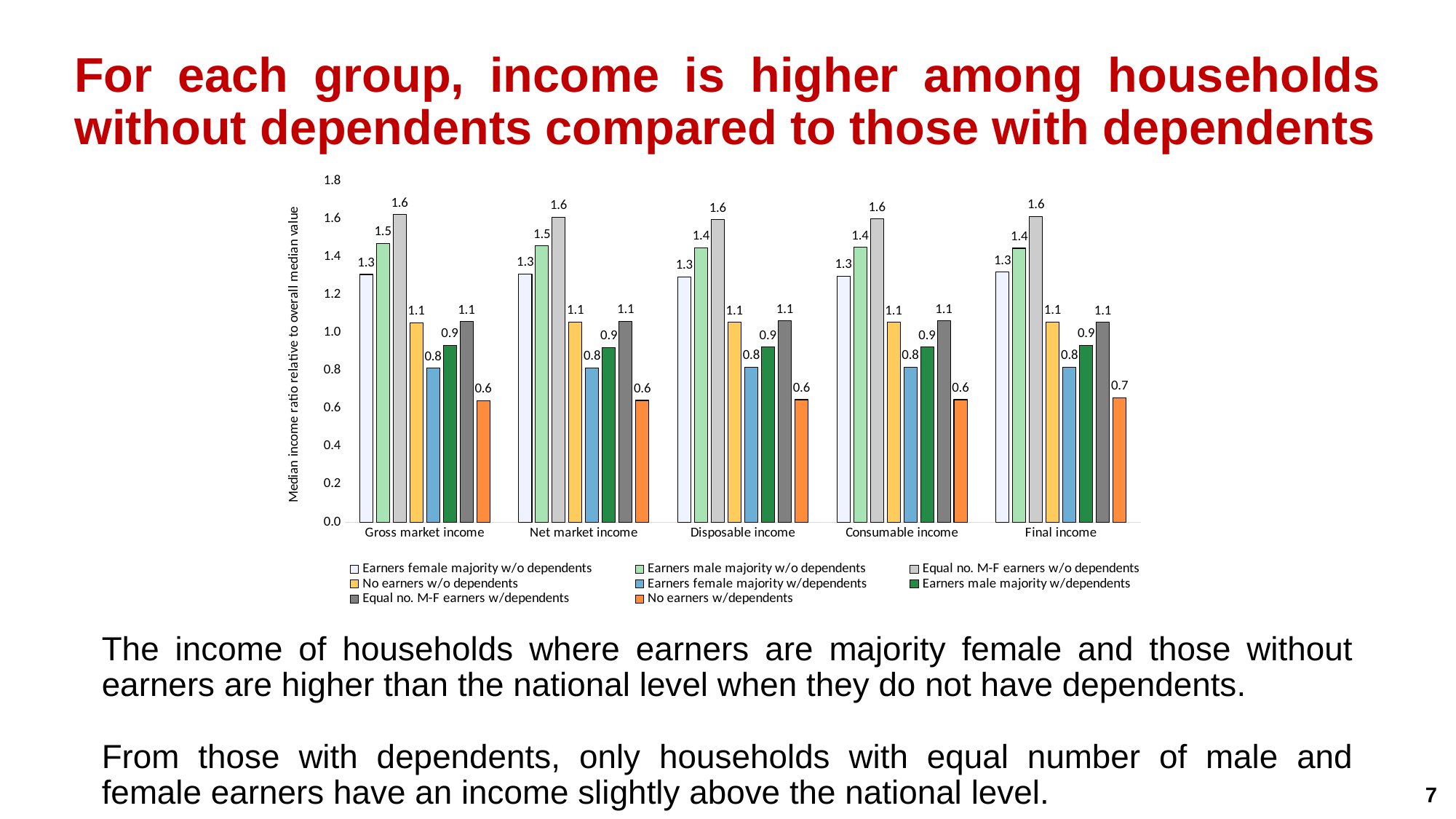

# For each group, income is higher among households without dependents compared to those with dependents

### Chart

| Category | Earners female majority w/o dependents | Earners male majority w/o dependents | Equal no. M-F earners w/o dependents | No earners w/o dependents | Earners female majority w/dependents | Earners male majority w/dependents | Equal no. M-F earners w/dependents | No earners w/dependents |
|---|---|---|---|---|---|---|---|---|
| Gross market income | 1.3074923075215714 | 1.470728850231317 | 1.6230539109257542 | 1.0533083266958274 | 0.8121689908421312 | 0.9345539289191457 | 1.0595141823903713 | 0.6405845296239409 |
| Net market income | 1.3098379133995957 | 1.4582818005167204 | 1.6087120175681886 | 1.0568041176963918 | 0.8146969006621742 | 0.9223694806657856 | 1.0598339339128875 | 0.6427105449387395 |
| Disposable income | 1.2941402499616692 | 1.447535279934367 | 1.595914958705291 | 1.0556482675994865 | 0.8186296164918302 | 0.9236412582984495 | 1.0618679096994104 | 0.646571432997672 |
| Consumable income | 1.2992033061647126 | 1.44978286504219 | 1.6006883573809583 | 1.0547032329717951 | 0.8190745025026984 | 0.9238196329311843 | 1.0617866689358926 | 0.6466400382408884 |
| Final income | 1.319580076399242 | 1.4457575743502975 | 1.6143788183209924 | 1.0566995226374467 | 0.8178116124025581 | 0.9334374869938712 | 1.0544438319558445 | 0.6577080214000454 |

The income of households where earners are majority female and those without earners are higher than the national level when they do not have dependents.

From those with dependents, only households with equal number of male and female earners have an income slightly above the national level.
7